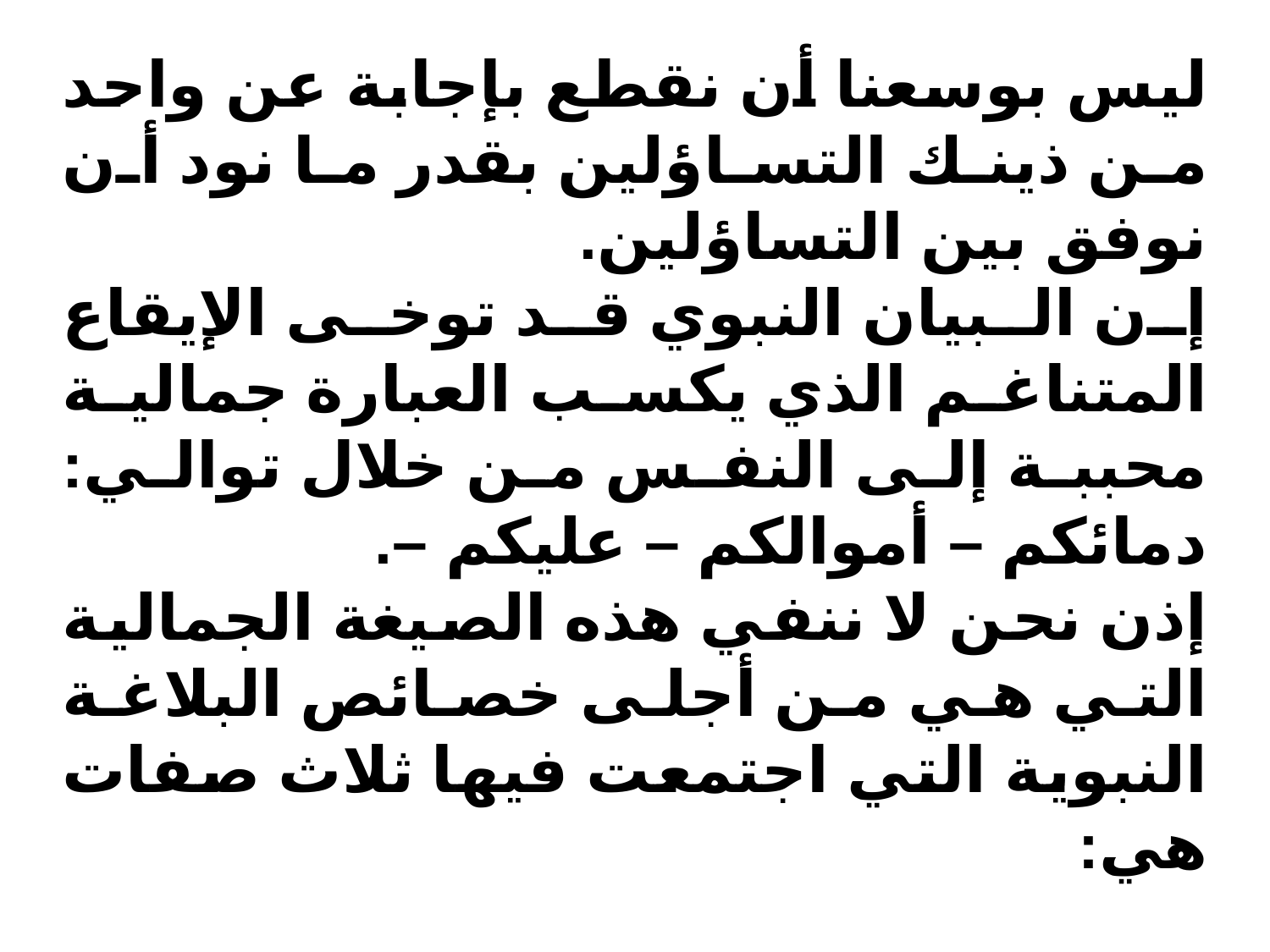

ليس بوسعنا أن نقطع بإجابة عن واحد من ذينك التساؤلين بقدر ما نود أن نوفق بين التساؤلين.
إن البيان النبوي قد توخى الإيقاع المتناغم الذي يكسب العبارة جمالية محببة إلى النفس من خلال توالي: دمائكم – أموالكم – عليكم –.
إذن نحن لا ننفي هذه الصيغة الجمالية التي هي من أجلى خصائص البلاغة النبوية التي اجتمعت فيها ثلاث صفات هي: